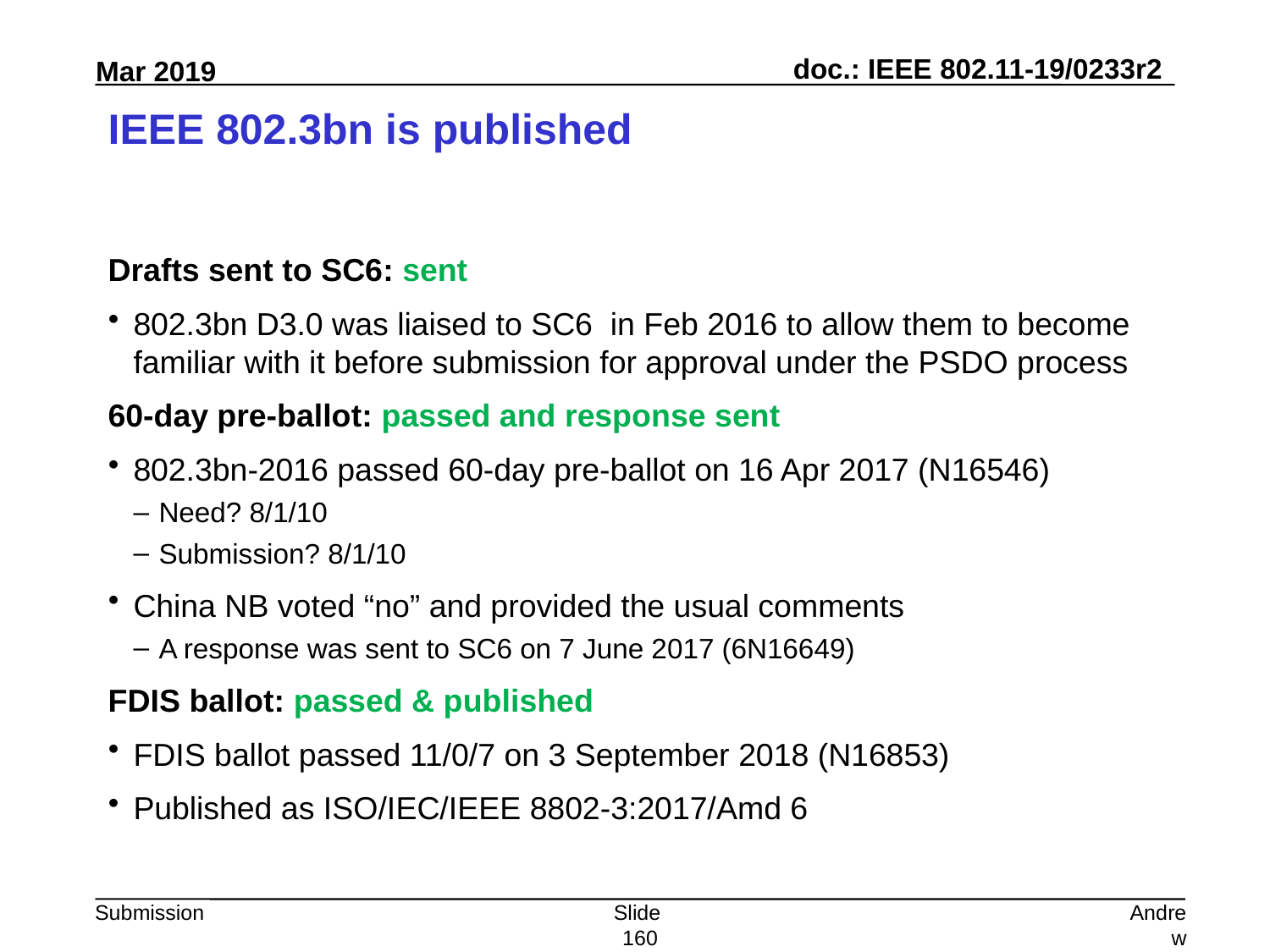

# IEEE 802.3bn is published
Drafts sent to SC6: sent
802.3bn D3.0 was liaised to SC6  in Feb 2016 to allow them to become familiar with it before submission for approval under the PSDO process
60-day pre-ballot: passed and response sent
802.3bn-2016 passed 60-day pre-ballot on 16 Apr 2017 (N16546)
Need? 8/1/10
Submission? 8/1/10
China NB voted “no” and provided the usual comments
A response was sent to SC6 on 7 June 2017 (6N16649)
FDIS ballot: passed & published
FDIS ballot passed 11/0/7 on 3 September 2018 (N16853)
Published as ISO/IEC/IEEE 8802-3:2017/Amd 6
Slide 160
Andrew Myles, Cisco